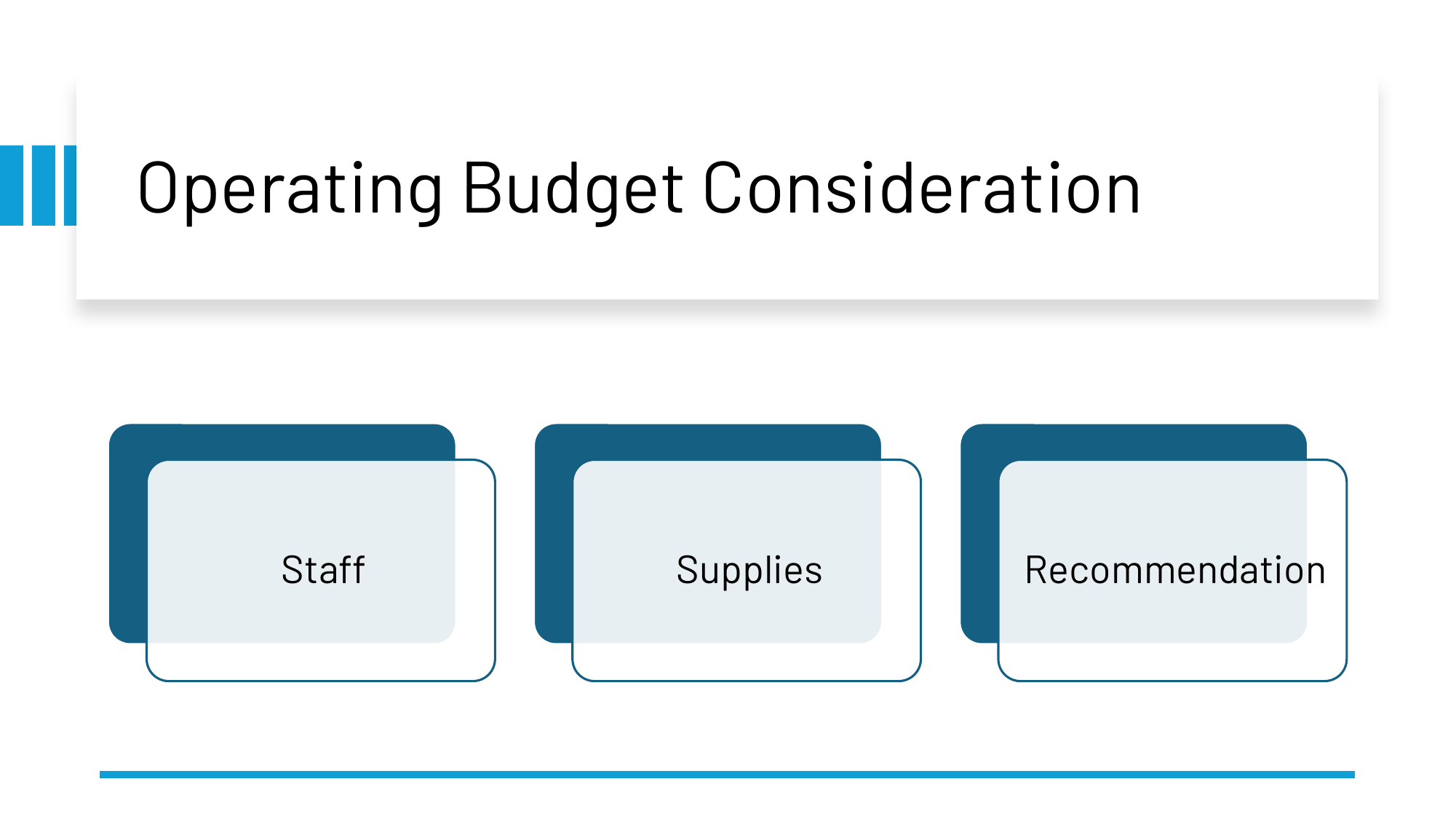

# Operating Budget Consideration

Staff
Supplies
Recommendation